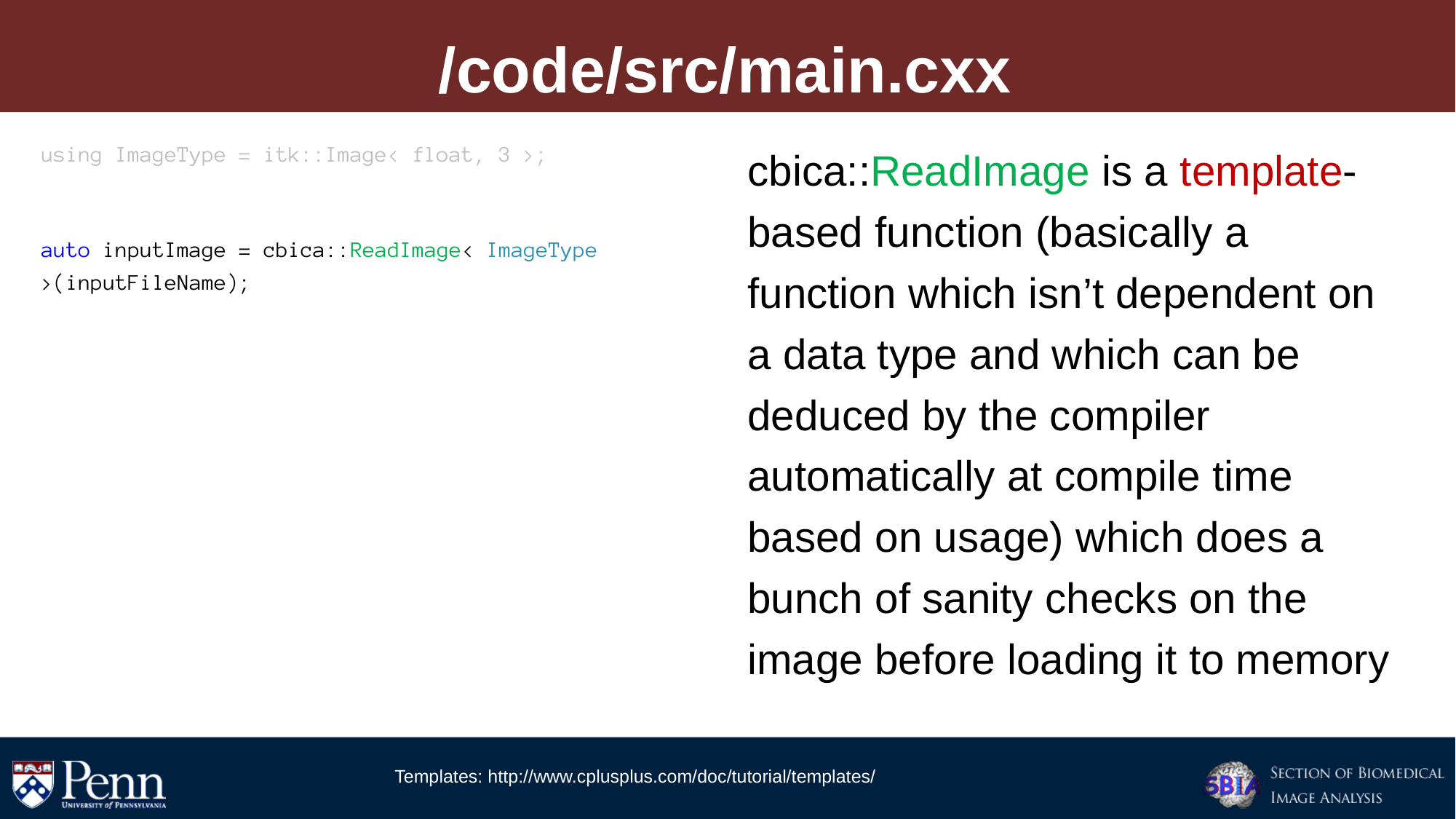

# /code/src/main.cxx
using ImageType = itk::Image< float, 3 >;

auto inputImage = cbica::ReadImage< ImageType >(inputFileName);
cbica::ReadImage is a template-based function (basically a function which isn’t dependent on a data type and which can be deduced by the compiler automatically at compile time based on usage) which does a bunch of sanity checks on the image before loading it to memory
Templates: http://www.cplusplus.com/doc/tutorial/templates/